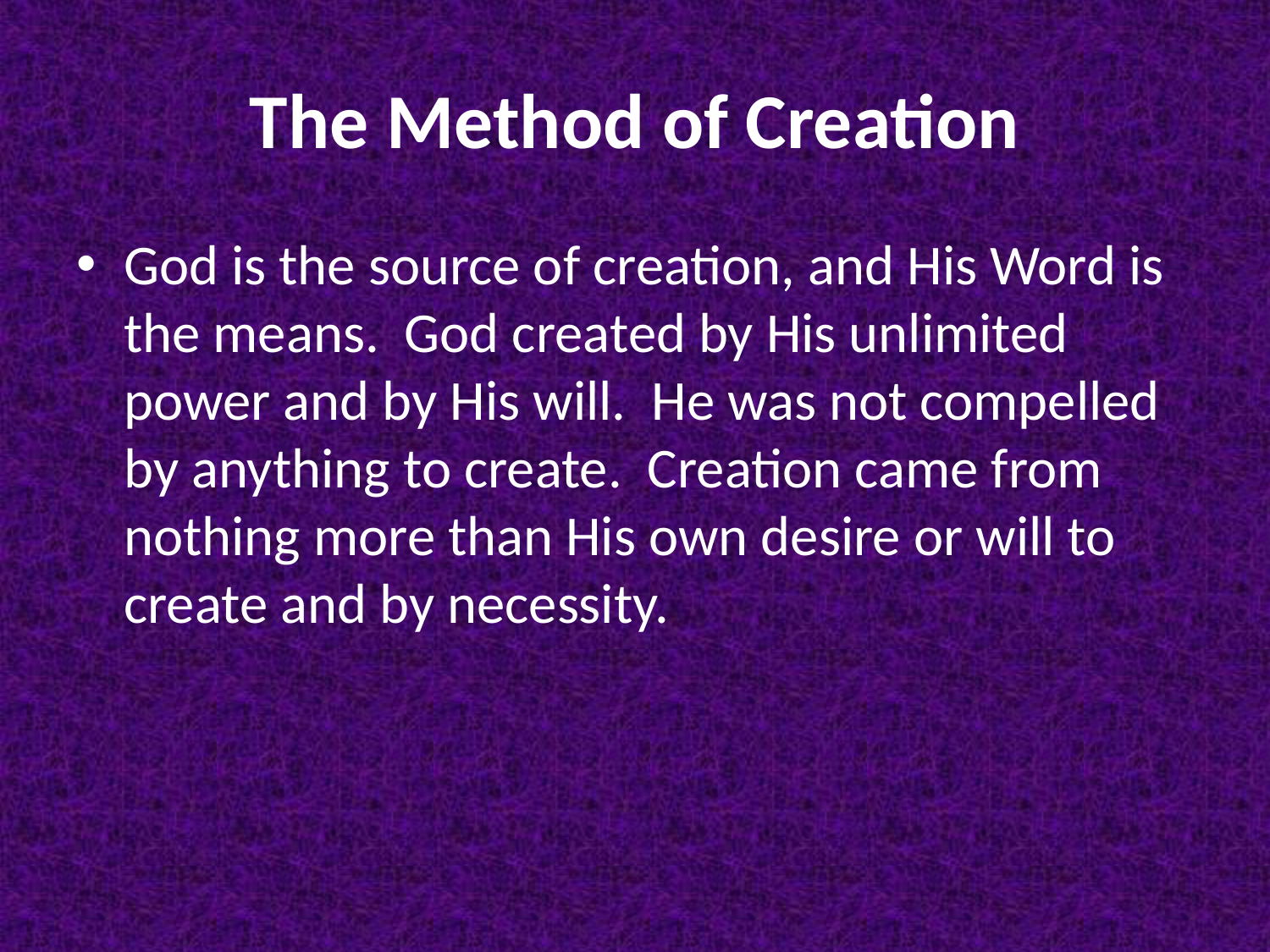

# The Method of Creation
God is the source of creation, and His Word is the means.  God created by His unlimited power and by His will.  He was not compelled by anything to create.  Creation came from nothing more than His own desire or will to create and by necessity.